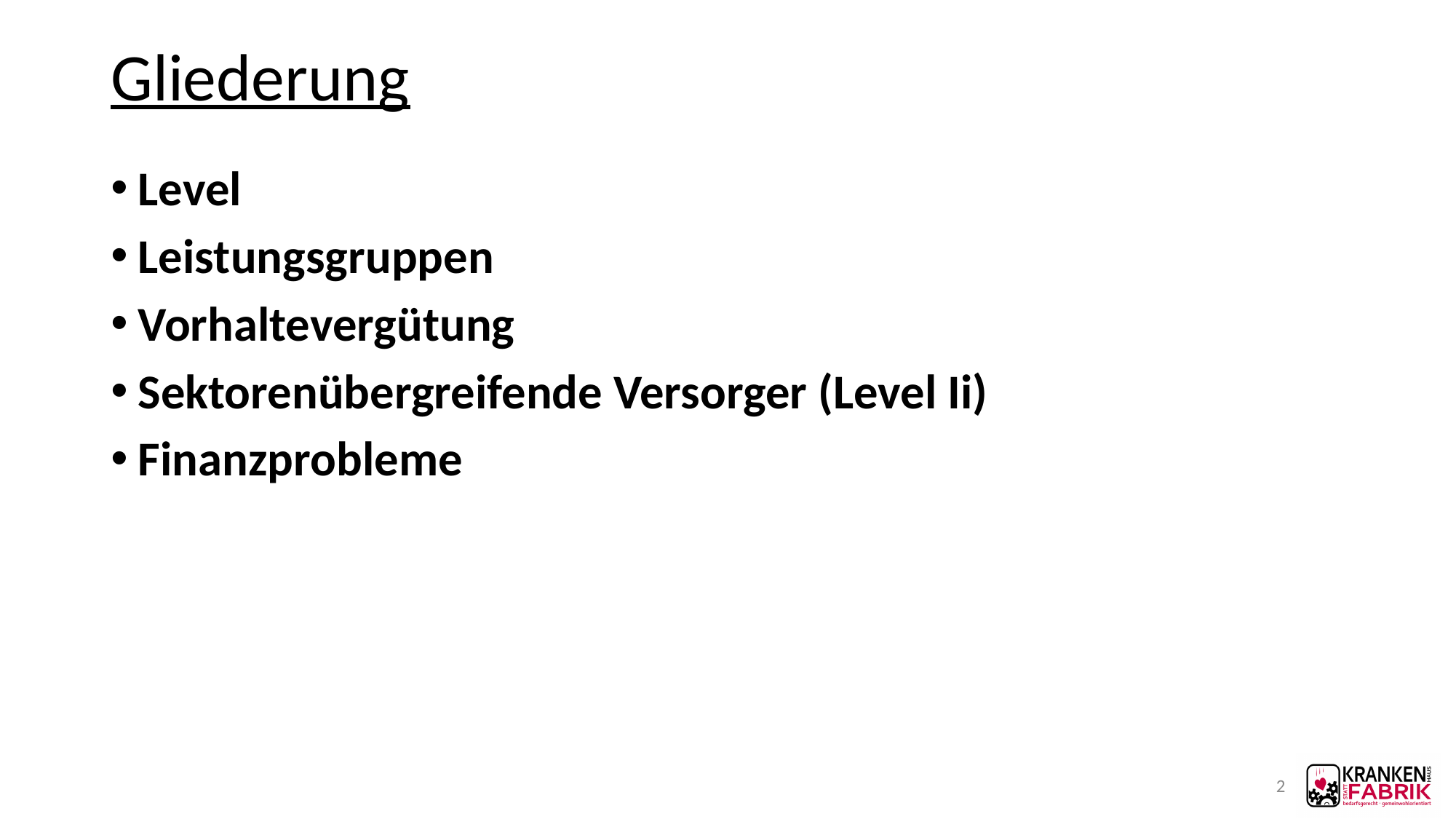

# Gliederung
Level
Leistungsgruppen
Vorhaltevergütung
Sektorenübergreifende Versorger (Level Ii)
Finanzprobleme

2